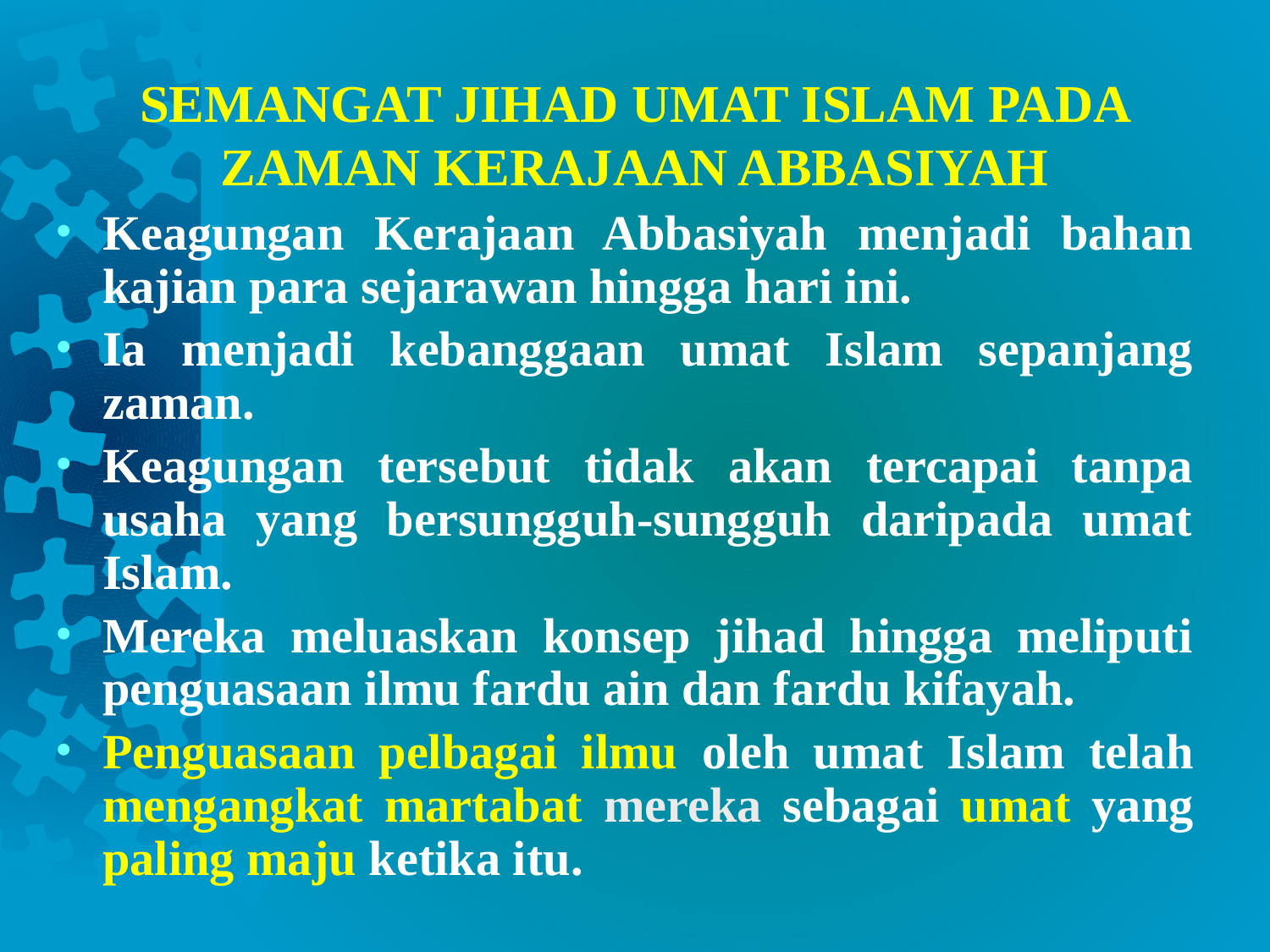

# SEMANGAT JIHAD UMAT ISLAM PADA ZAMAN KERAJAAN ABBASIYAH
Keagungan Kerajaan Abbasiyah menjadi bahan kajian para sejarawan hingga hari ini.
Ia menjadi kebanggaan umat Islam sepanjang zaman.
Keagungan tersebut tidak akan tercapai tanpa usaha yang bersungguh-sungguh daripada umat Islam.
Mereka meluaskan konsep jihad hingga meliputi penguasaan ilmu fardu ain dan fardu kifayah.
Penguasaan pelbagai ilmu oleh umat Islam telah mengangkat martabat mereka sebagai umat yang paling maju ketika itu.